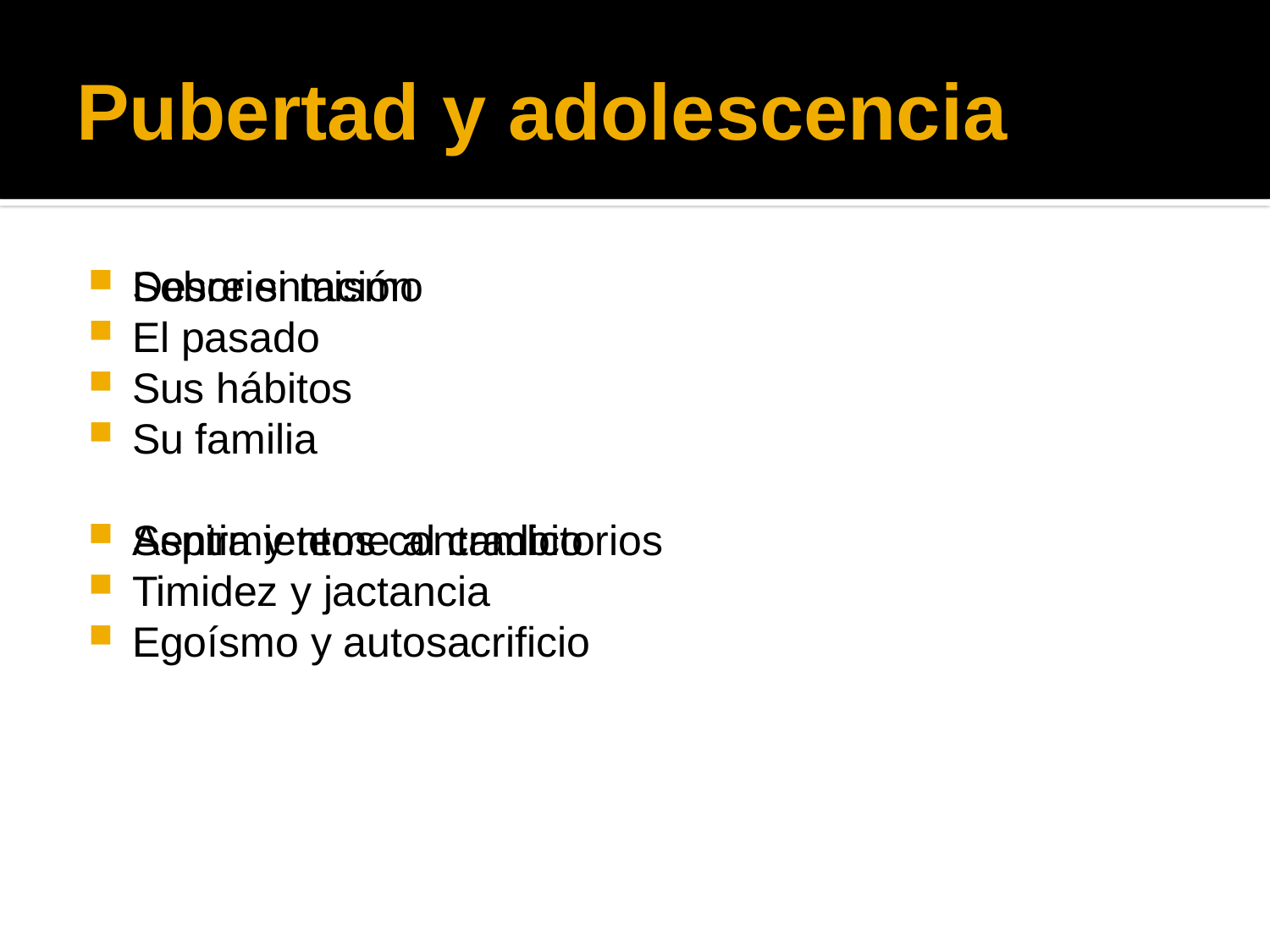

# Pubertad y adolescencia
Desorientación

Sentimientos contradictorios
Sobre si mismo
El pasado
Sus hábitos
Su familia

Aspira y teme al cambio
Timidez y jactancia
Egoísmo y autosacrificio